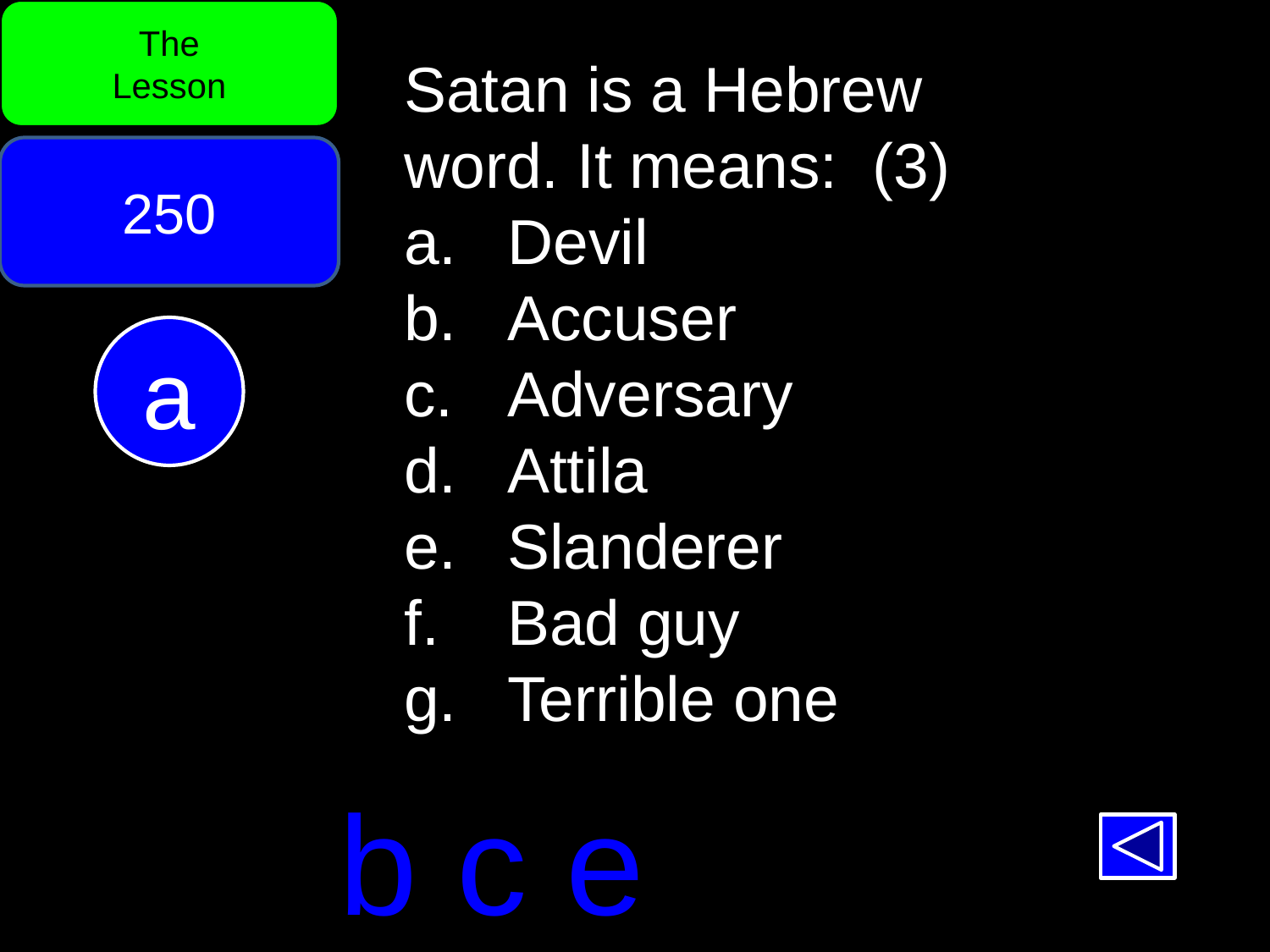

The
Lesson
Satan is a Hebrew
word. It means:  (3)
Devil
Accuser
Adversary
Attila
Slanderer
Bad guy
Terrible one
250
a
b c e